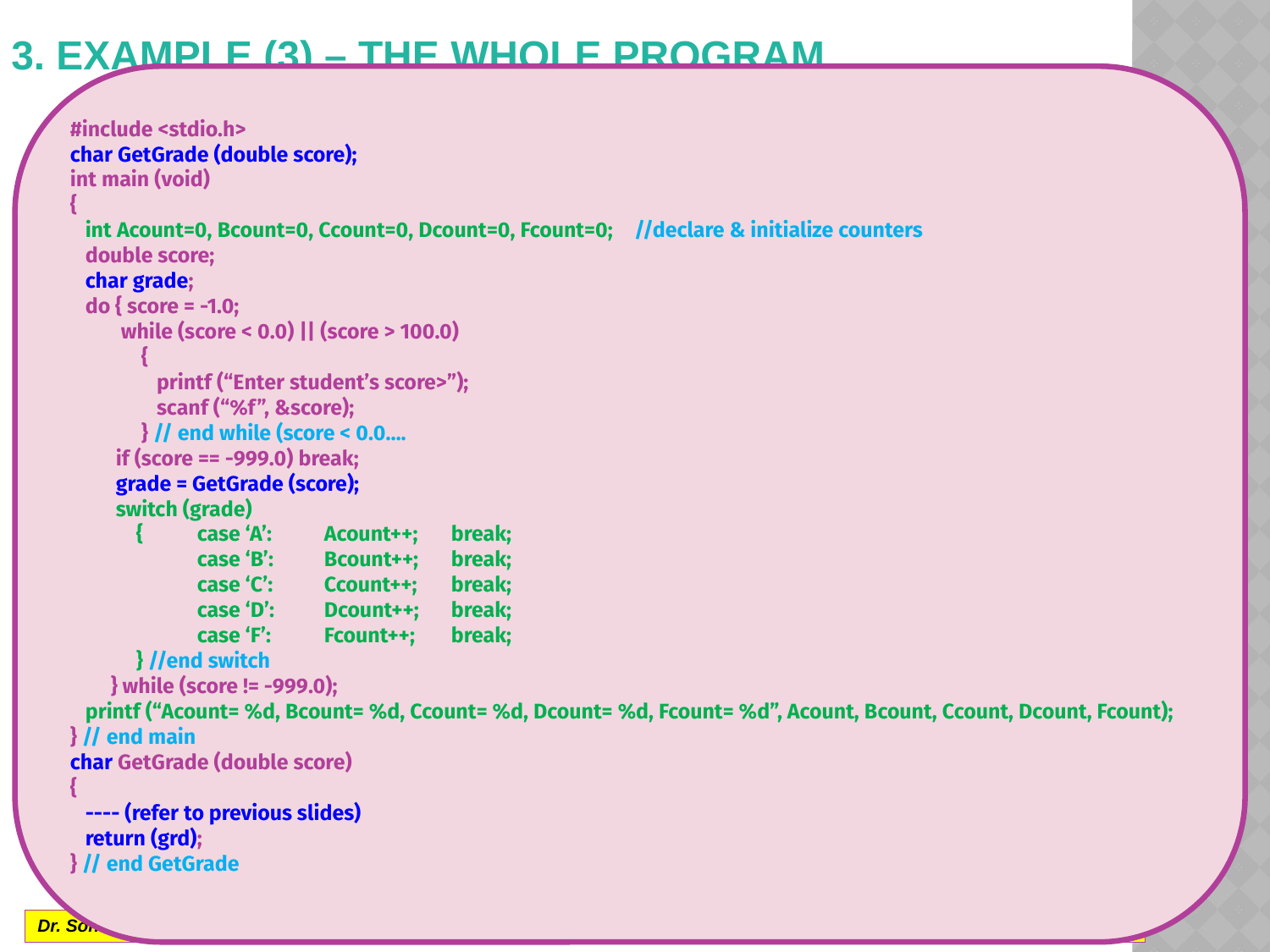

# 3. EXAMPLE (3) – the whole program
#include <stdio.h>
char GetGrade (double score);
int main (void)
{
   int Acount=0, Bcount=0, Ccount=0, Dcount=0, Fcount=0;    //declare & initialize counters
   double score;
   char grade;
   do { score = -1.0;
          while (score < 0.0) || (score > 100.0)
              {
                 printf (“Enter student’s score>”);
                 scanf (“%f”, &score);
              } // end while (score < 0.0….
         if (score == -999.0) break;
         grade = GetGrade (score);
         switch (grade)
             { 	case ‘A’: 	Acount++;	break;
	case ‘B’:	Bcount++;	break;
	case ‘C’:	Ccount++;	break;
	case ‘D’:	Dcount++;	break;
	case ‘F’:	Fcount++; 	break;
             } //end switch
        } while (score != -999.0);
   printf (“Acount= %d, Bcount= %d, Ccount= %d, Dcount= %d, Fcount= %d”, Acount, Bcount, Ccount, Dcount, Fcount);
} // end main
char GetGrade (double score)
{
   ---- (refer to previous slides)
   return (grd);
} // end GetGrade

Dr. Soha S. Zaghloul			10